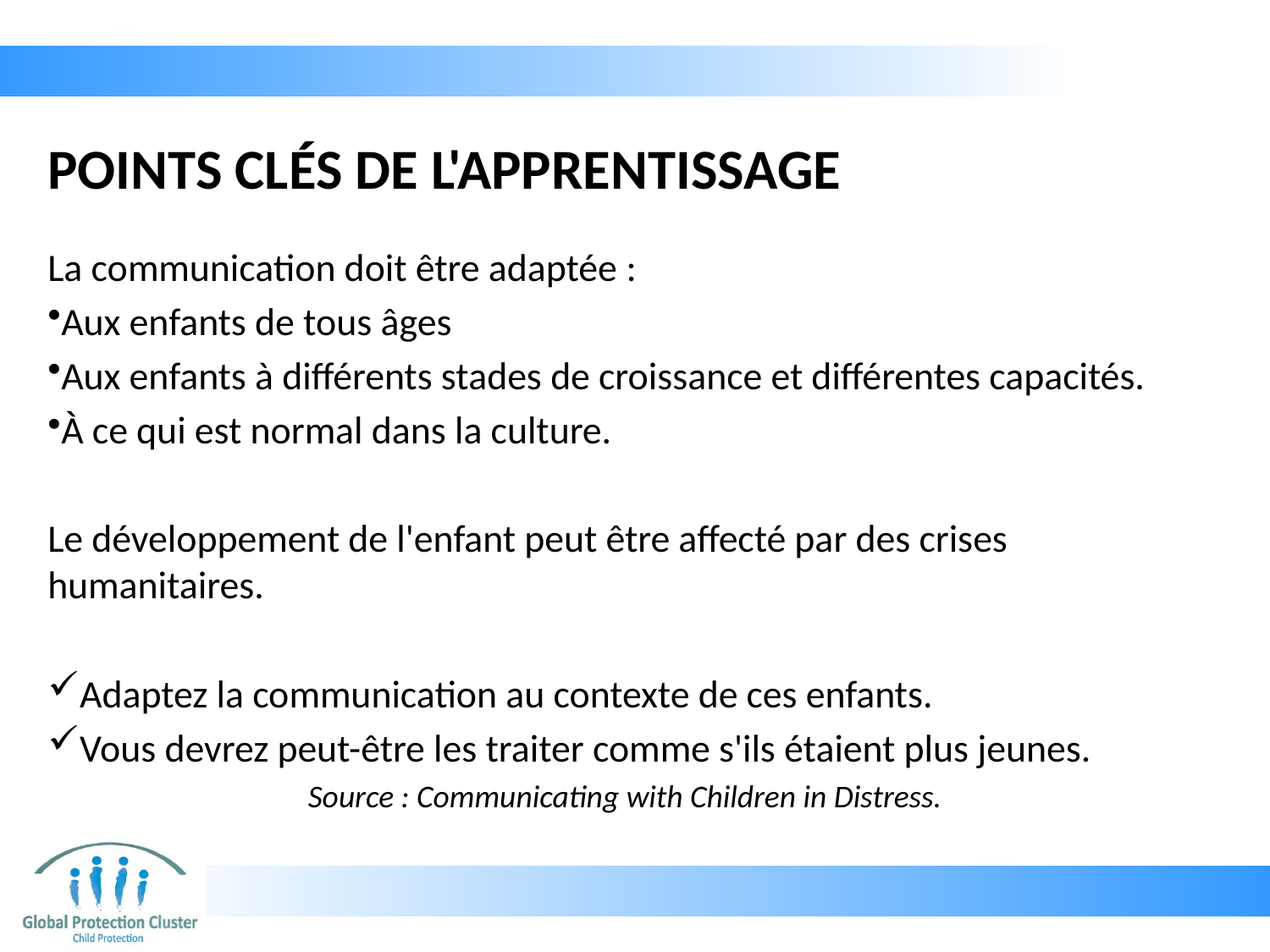

# POINTS CLÉS DE L'APPRENTISSAGE
La communication doit être adaptée :
Aux enfants de tous âges
Aux enfants à différents stades de croissance et différentes capacités.
À ce qui est normal dans la culture.

Le développement de l'enfant peut être affecté par des crises humanitaires.

Adaptez la communication au contexte de ces enfants.
Vous devrez peut-être les traiter comme s'ils étaient plus jeunes.
Source : Communicating with Children in Distress.